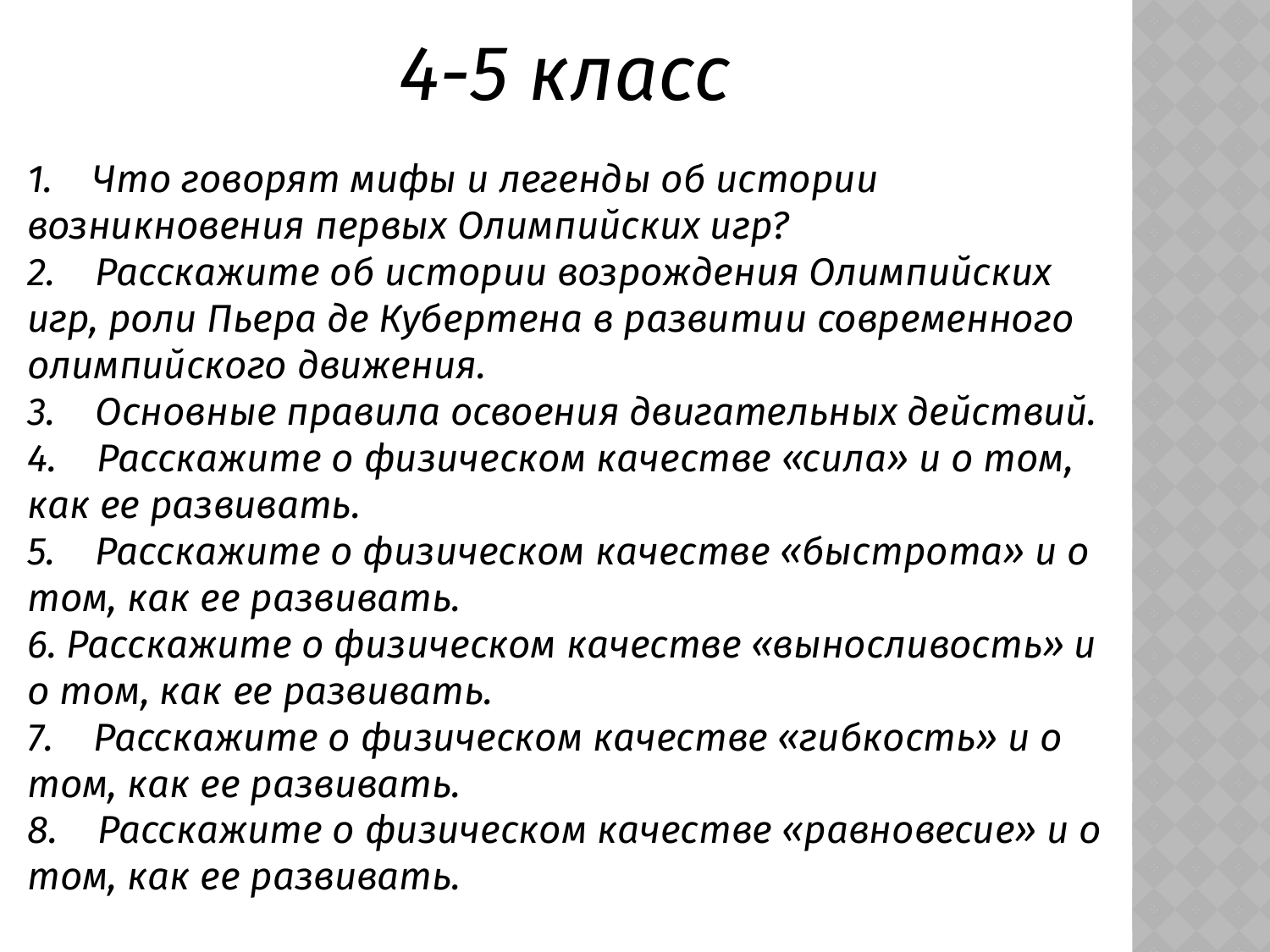

4-5 класс

1.    Что говорят мифы и легенды об истории возникновения первых Олимпийских игр?
2.    Расскажите об истории возрождения Олимпийских игр, роли Пьера де Кубертена в развитии современного олимпийского движения.
3.    Основные правила освоения двигательных действий.
4.    Расскажите о физическом качестве «сила» и о том, как ее развивать.
5.    Расскажите о физическом качестве «быстрота» и о том, как ее развивать.
6. Расскажите о физическом качестве «выносливость» и о том, как ее развивать.
7.    Расскажите о физическом качестве «гибкость» и о том, как ее развивать.
8.    Расскажите о физическом качестве «равновесие» и о том, как ее развивать.